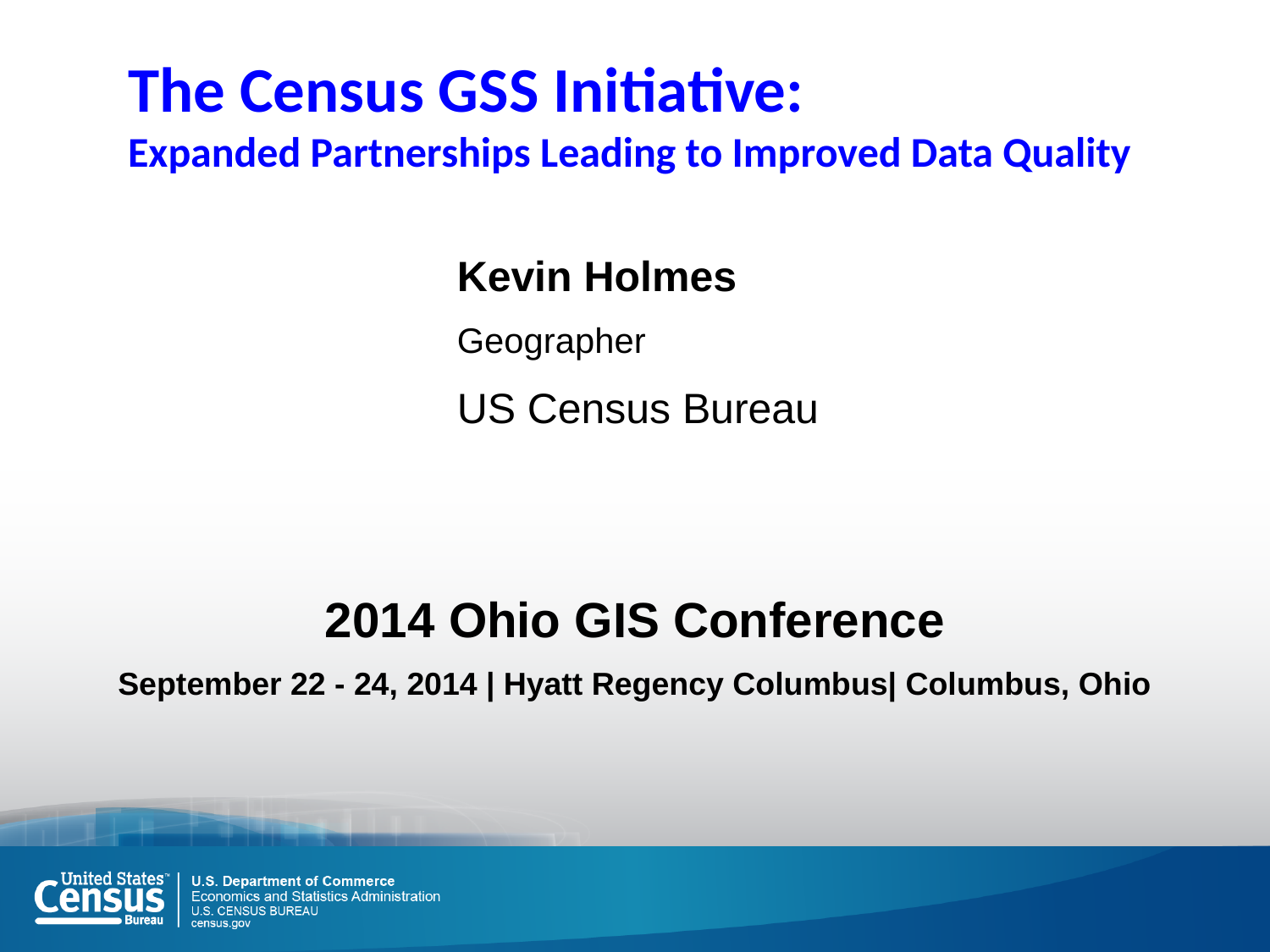

The Census GSS Initiative:
Expanded Partnerships Leading to Improved Data Quality
Kevin Holmes
Geographer
US Census Bureau
2014 Ohio GIS Conference
September 22 - 24, 2014 | Hyatt Regency Columbus| Columbus, Ohio